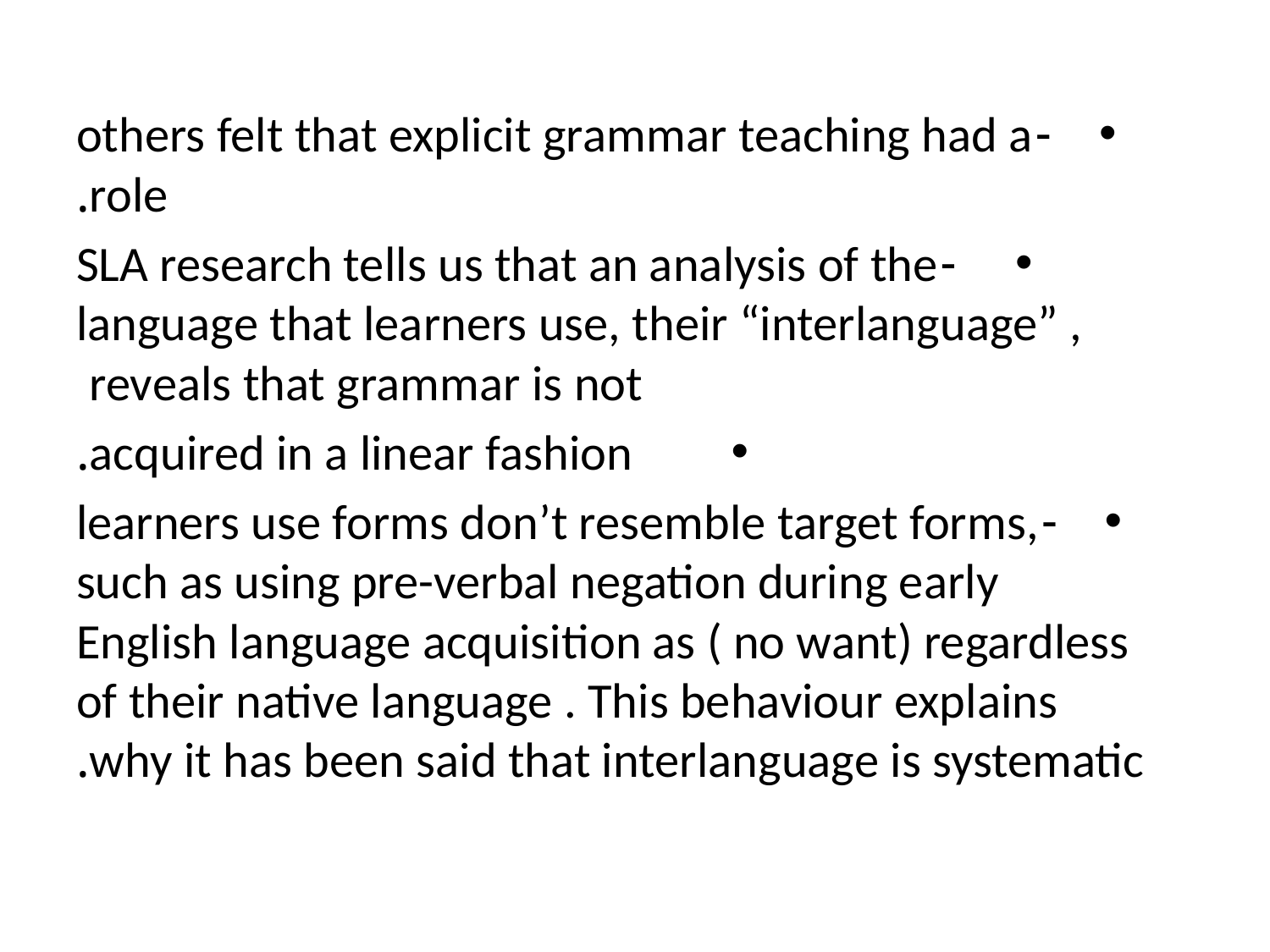

-others felt that explicit grammar teaching had a role.
-SLA research tells us that an analysis of the language that learners use, their “interlanguage” , reveals that grammar is not
acquired in a linear fashion.
-learners use forms don’t resemble target forms, such as using pre-verbal negation during early English language acquisition as ( no want) regardless of their native language . This behaviour explains why it has been said that interlanguage is systematic.